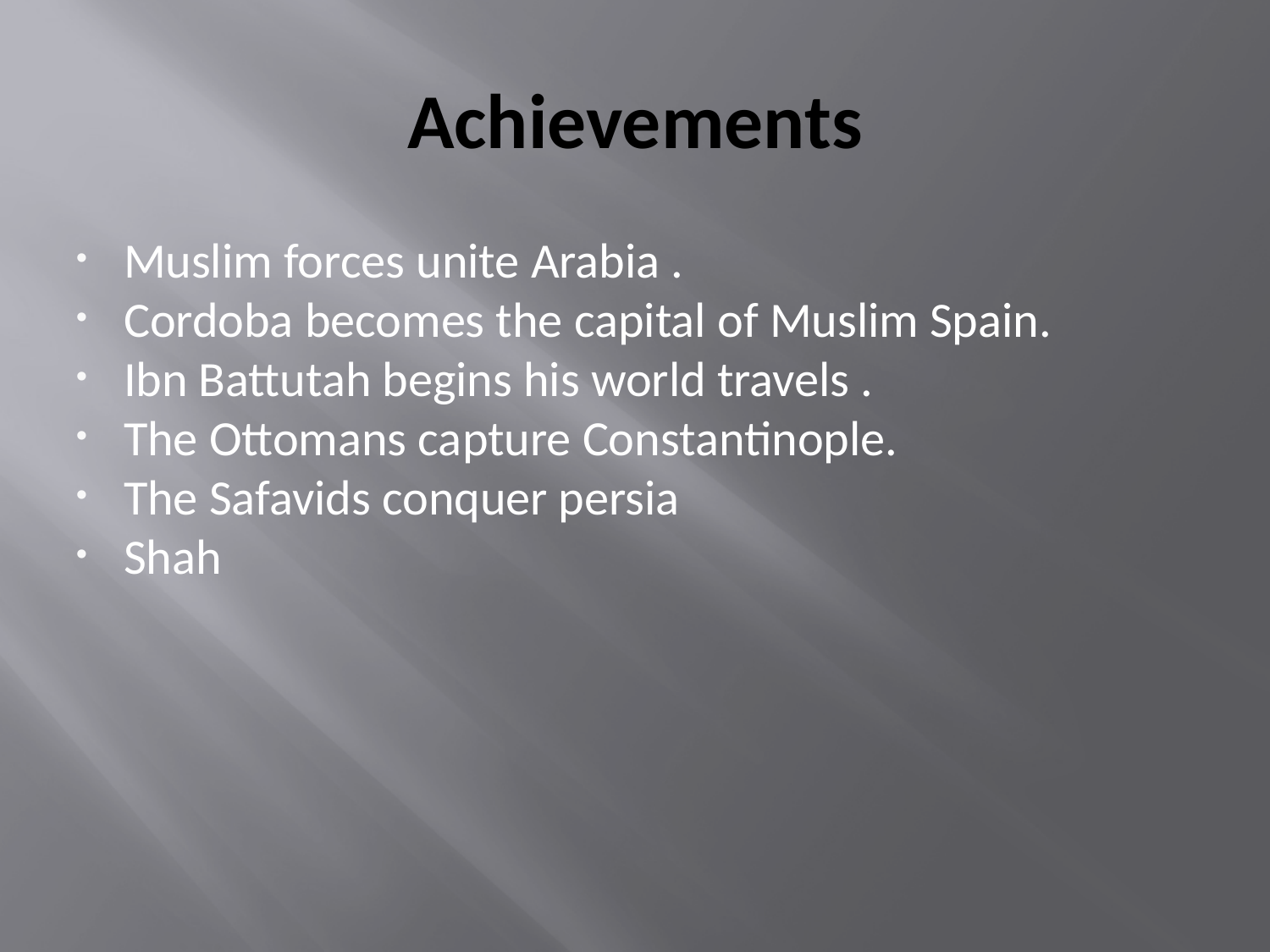

# Achievements
Muslim forces unite Arabia .
Cordoba becomes the capital of Muslim Spain.
Ibn Battutah begins his world travels .
The Ottomans capture Constantinople.
The Safavids conquer persia
Shah